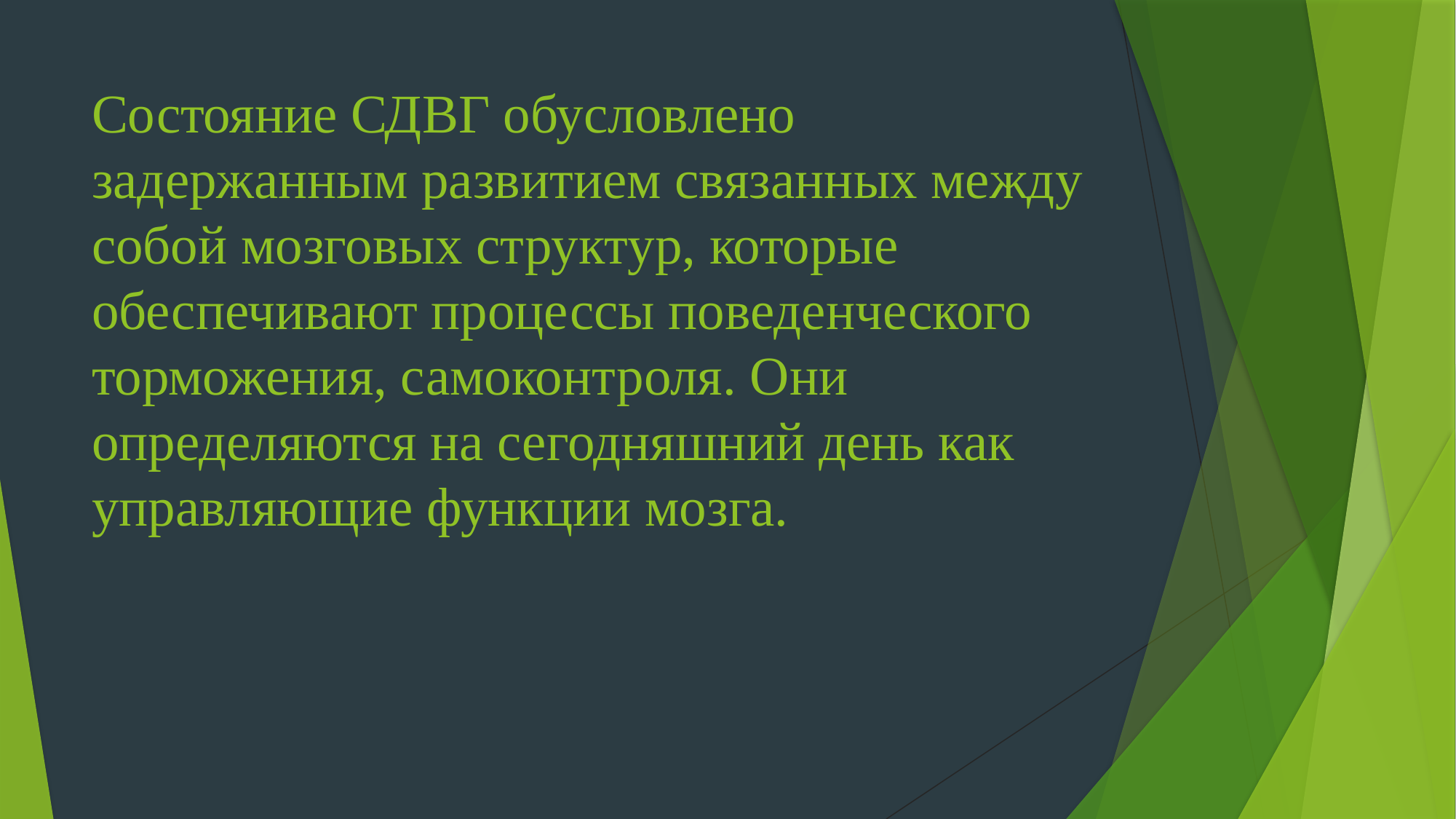

# Состояние СДВГ обусловлено задержанным развитием связанных между собой мозговых структур, которые обеспечивают процессы поведенческого торможения, самоконтроля. Они определяются на сегодняшний день как управляющие функции мозга.